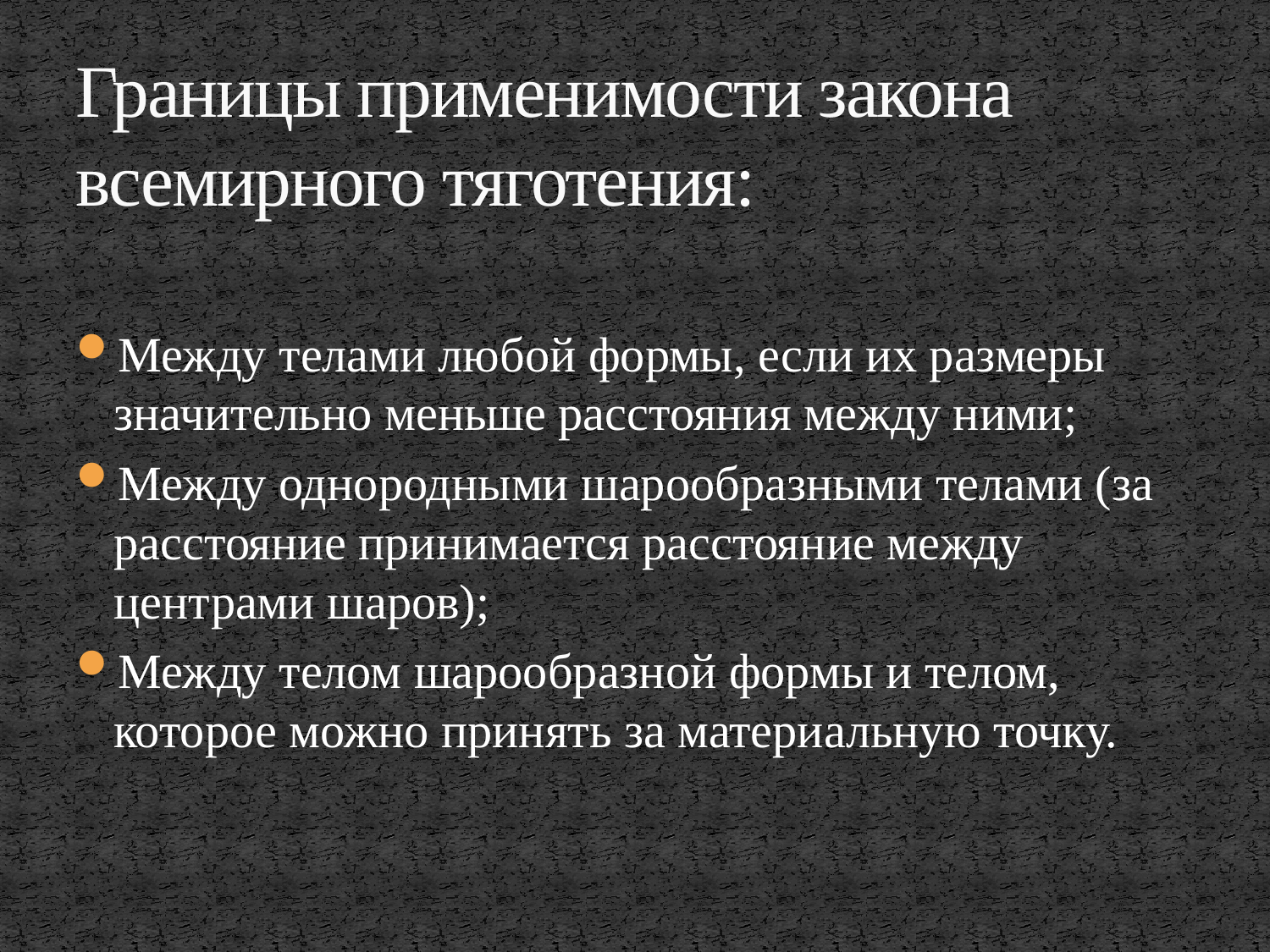

# Границы применимости закона всемирного тяготения:
Между телами любой формы, если их размеры значительно меньше расстояния между ними;
Между однородными шарообразными телами (за расстояние принимается расстояние между центрами шаров);
Между телом шарообразной формы и телом, которое можно принять за материальную точку.